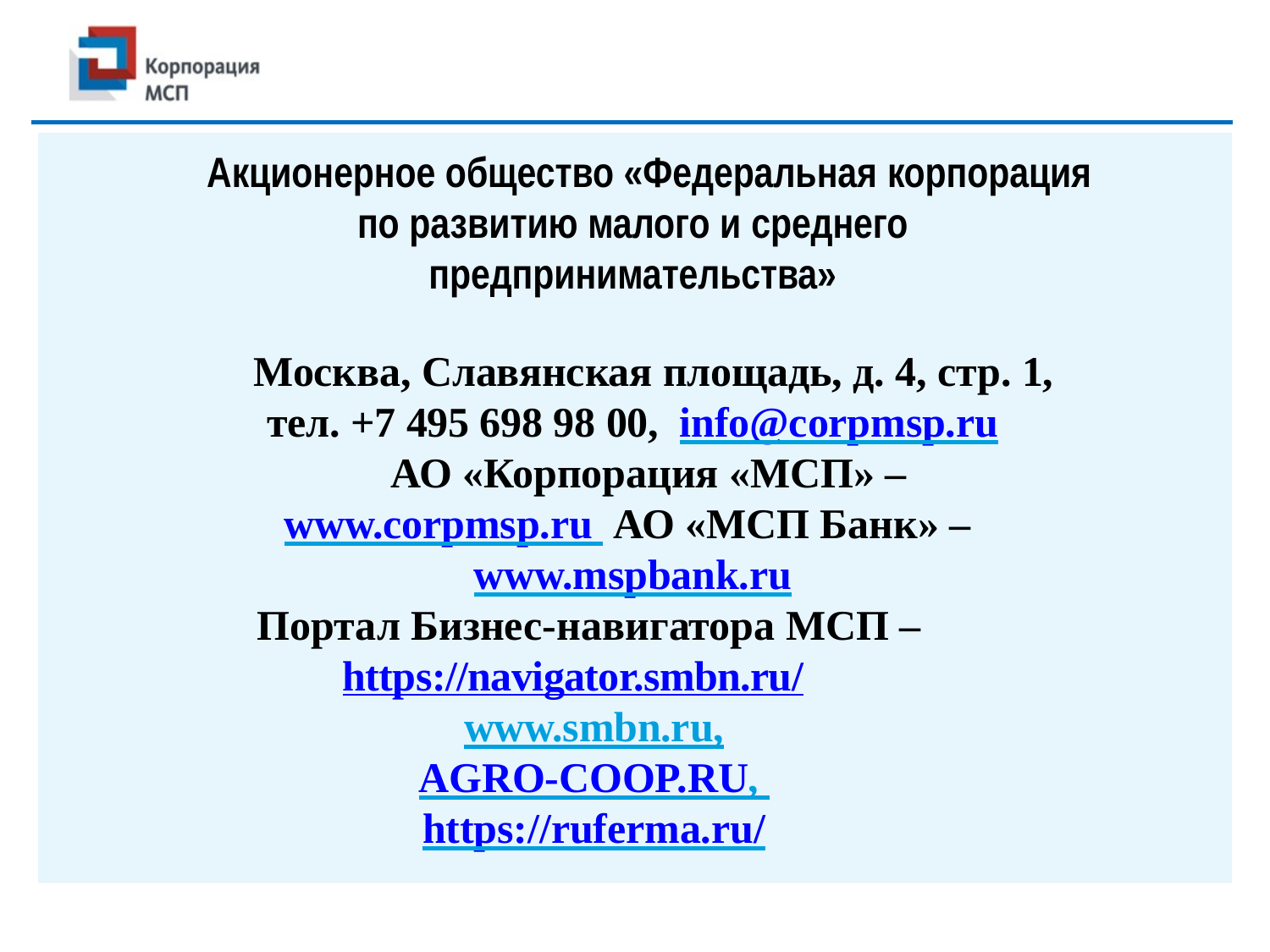

Акционерное общество «Федеральная корпорация  по развитию малого и среднего предпринимательства»

Москва, Славянская площадь, д. 4, стр. 1, тел. +7 495 698 98 00,  info@corpmsp.ru
АО «Корпорация «МСП» – www.corpmsp.ru  АО «МСП Банк» – www.mspbank.ru
Портал Бизнес-навигатора МСП – https://navigator.smbn.ru/
www.smbn.ru,
AGRO-COOP.RU,
https://ruferma.ru/